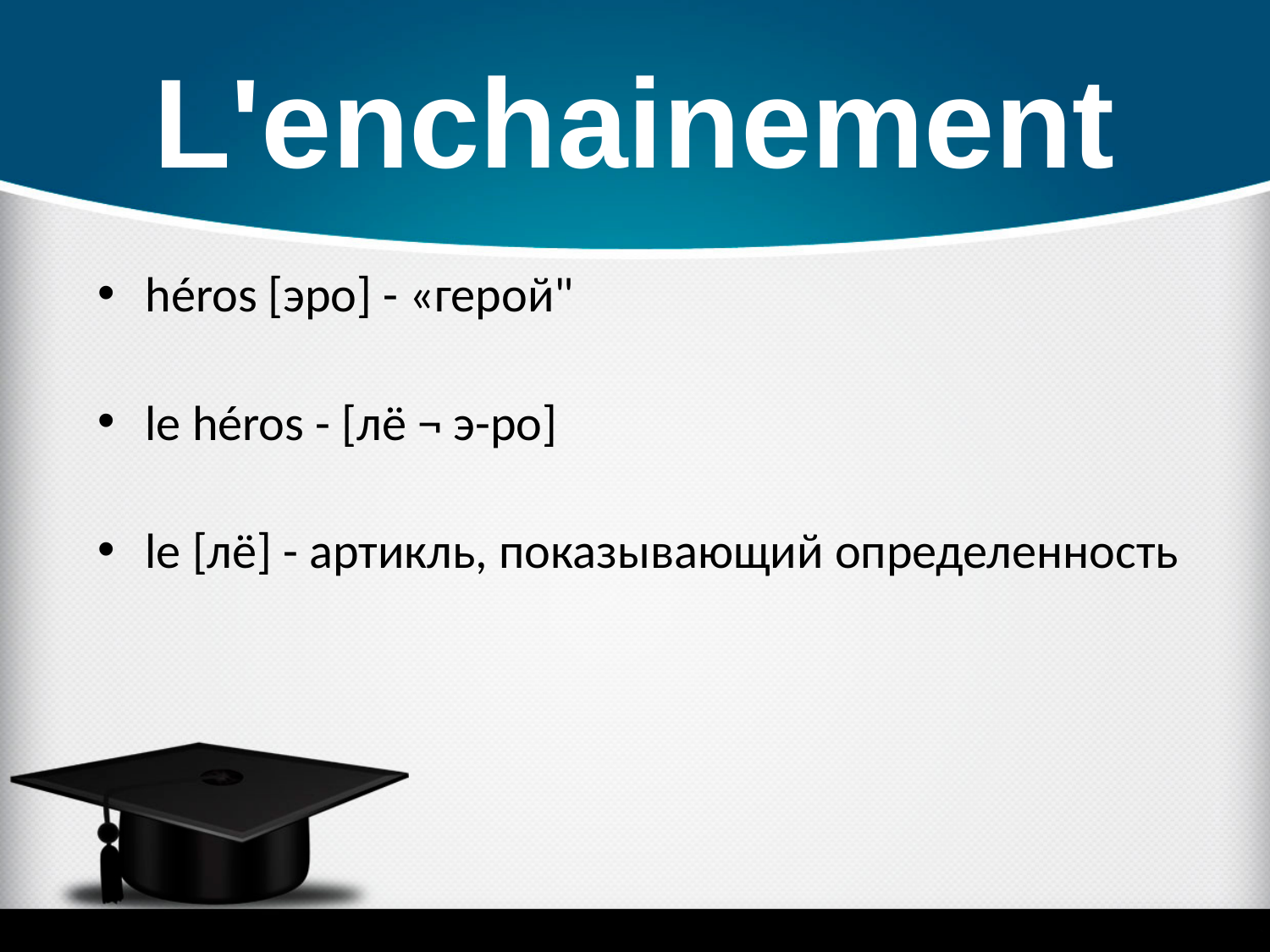

# L'enchainement
héros [эро] - «герой"
le héros - [лë ¬ э-ро]
le [лё] - артикль, показывающий определенность